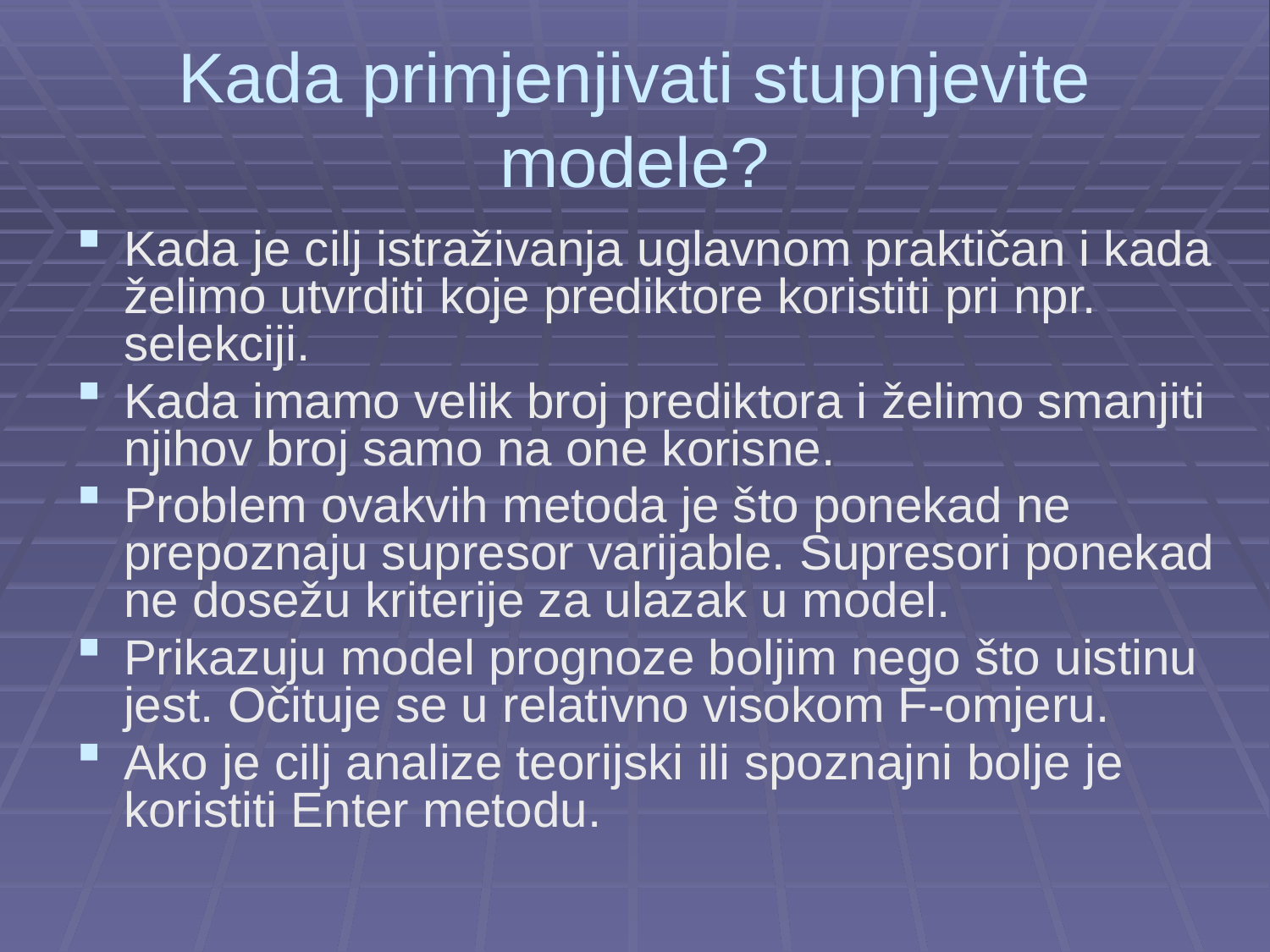

# Kada primjenjivati stupnjevite modele?
Kada je cilj istraživanja uglavnom praktičan i kada želimo utvrditi koje prediktore koristiti pri npr. selekciji.
Kada imamo velik broj prediktora i želimo smanjiti njihov broj samo na one korisne.
Problem ovakvih metoda je što ponekad ne prepoznaju supresor varijable. Supresori ponekad ne dosežu kriterije za ulazak u model.
Prikazuju model prognoze boljim nego što uistinu jest. Očituje se u relativno visokom F-omjeru.
Ako je cilj analize teorijski ili spoznajni bolje je koristiti Enter metodu.